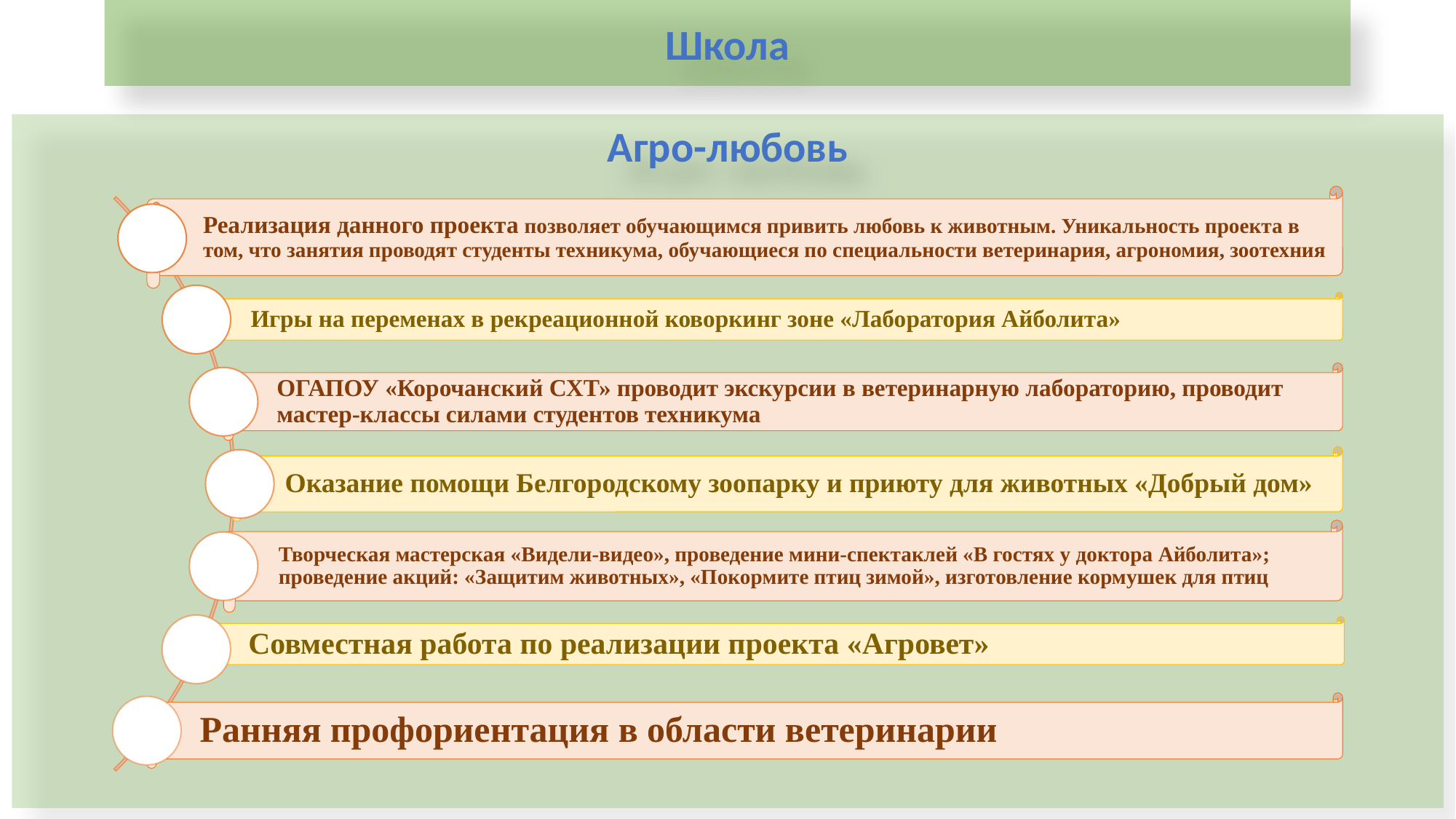

Школа
Агро-любовь
Реализация данного проекта позволяет обучающимся привить любовь к животным. Уникальность проекта в том, что занятия проводят студенты техникума, обучающиеся по специальности ветеринария, агрономия, зоотехния
 Игры на переменах в рекреационной коворкинг зоне «Лаборатория Айболита»
ОГАПОУ «Корочанский СХТ» проводит экскурсии в ветеринарную лабораторию, проводит мастер-классы силами студентов техникума
Оказание помощи Белгородскому зоопарку и приюту для животных «Добрый дом»
Творческая мастерская «Видели-видео», проведение мини-спектаклей «В гостях у доктора Айболита»; проведение акций: «Защитим животных», «Покормите птиц зимой», изготовление кормушек для птиц
Совместная работа по реализации проекта «Агровет»
Ранняя профориентация в области ветеринарии